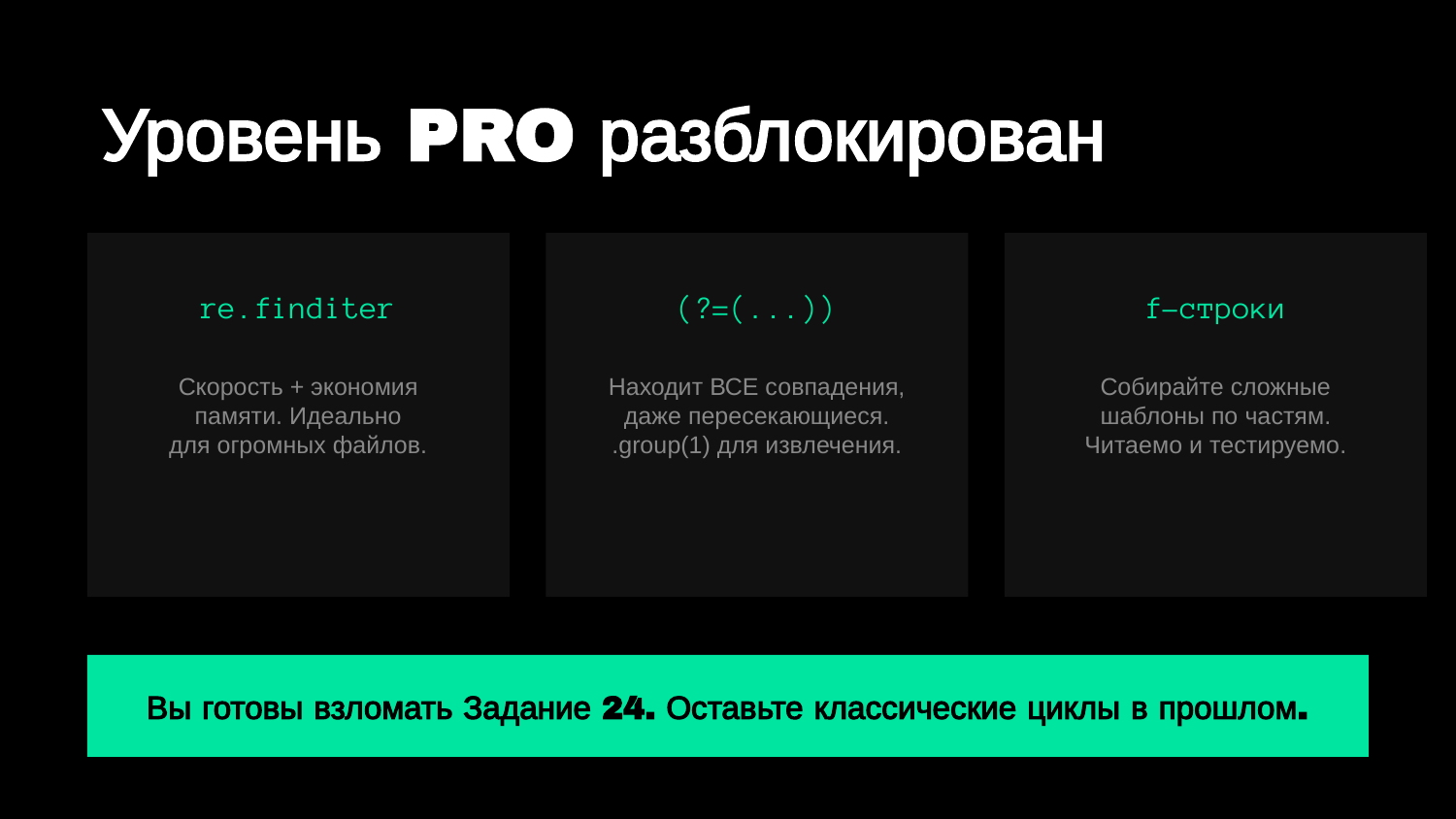

Уровень PRO разблокирован

re.finditer
(?=(...))
f-строки
Скорость + экономия
памяти. Идеально
для огромных файлов.
Находит ВСЕ совпадения,
даже пересекающиеся.
.group(1) для извлечения.
Собирайте сложные
шаблоны по частям.
Читаемо и тестируемо.

Вы готовы взломать Задание 24. Оставьте классические циклы в прошлом.